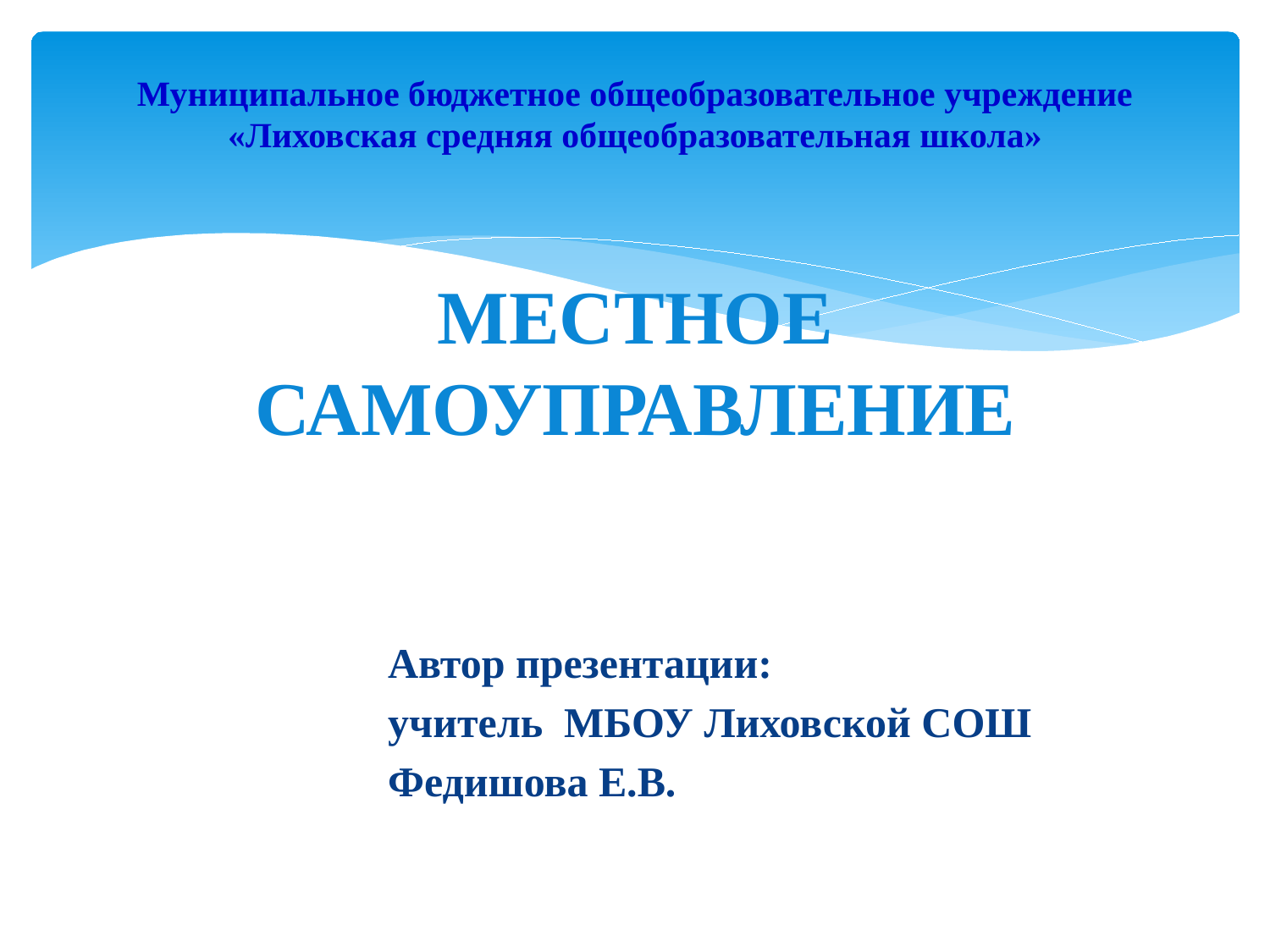

# Муниципальное бюджетное общеобразовательное учреждение «Лиховская средняя общеобразовательная школа»

МЕСТНОЕ САМОУПРАВЛЕНИЕ

		Автор презентации:
		учитель  МБОУ Лиховской СОШ
		Федишова Е.В.